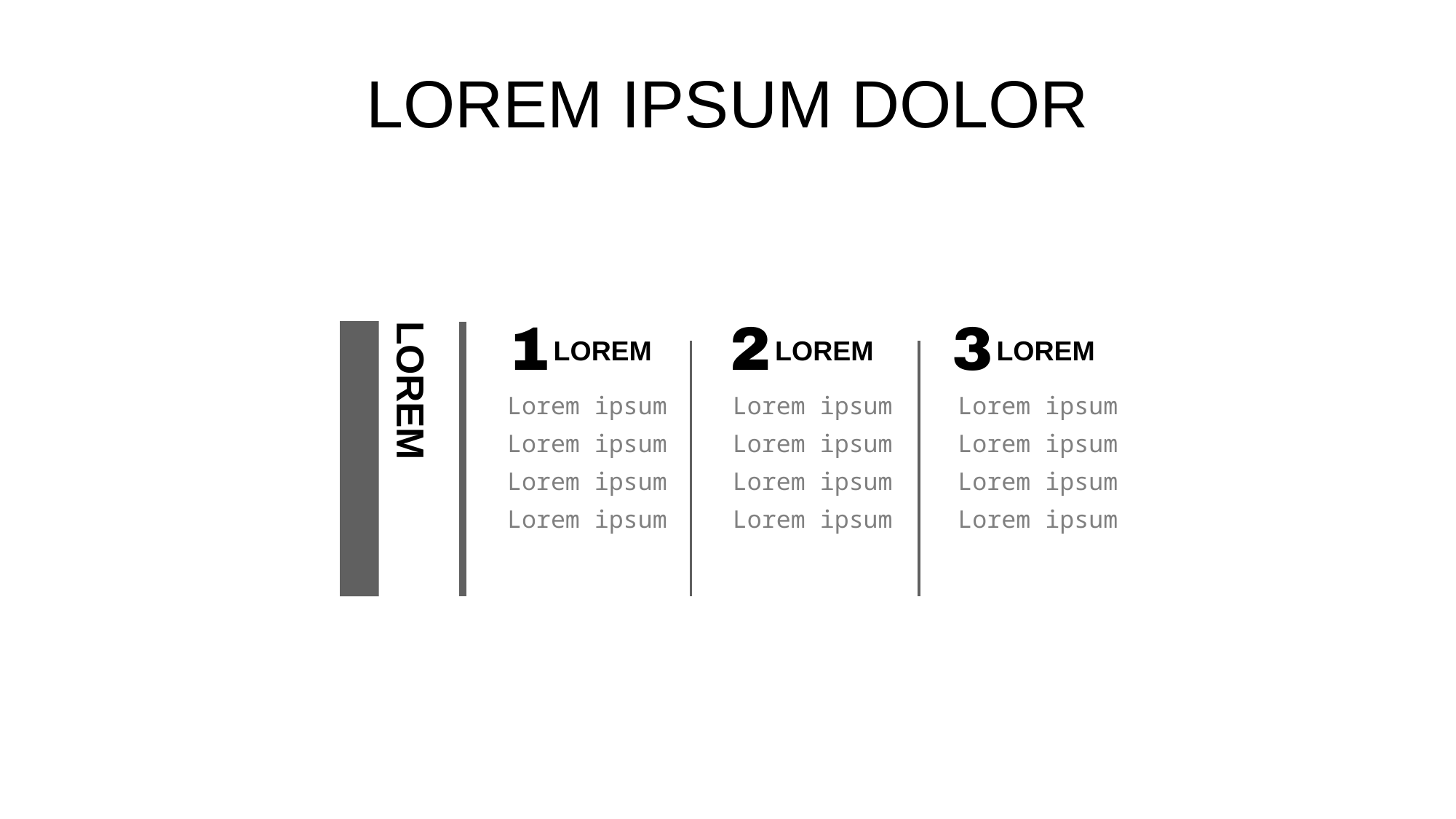

# LOREM IPSUM DOLOR
1
2
3
LOREM
LOREM
LOREM

LOREM
Lorem ipsum
Lorem ipsum
Lorem ipsum
Lorem ipsum
Lorem ipsum
Lorem ipsum
Lorem ipsum
Lorem ipsum
Lorem ipsum
Lorem ipsum
Lorem ipsum
Lorem ipsum